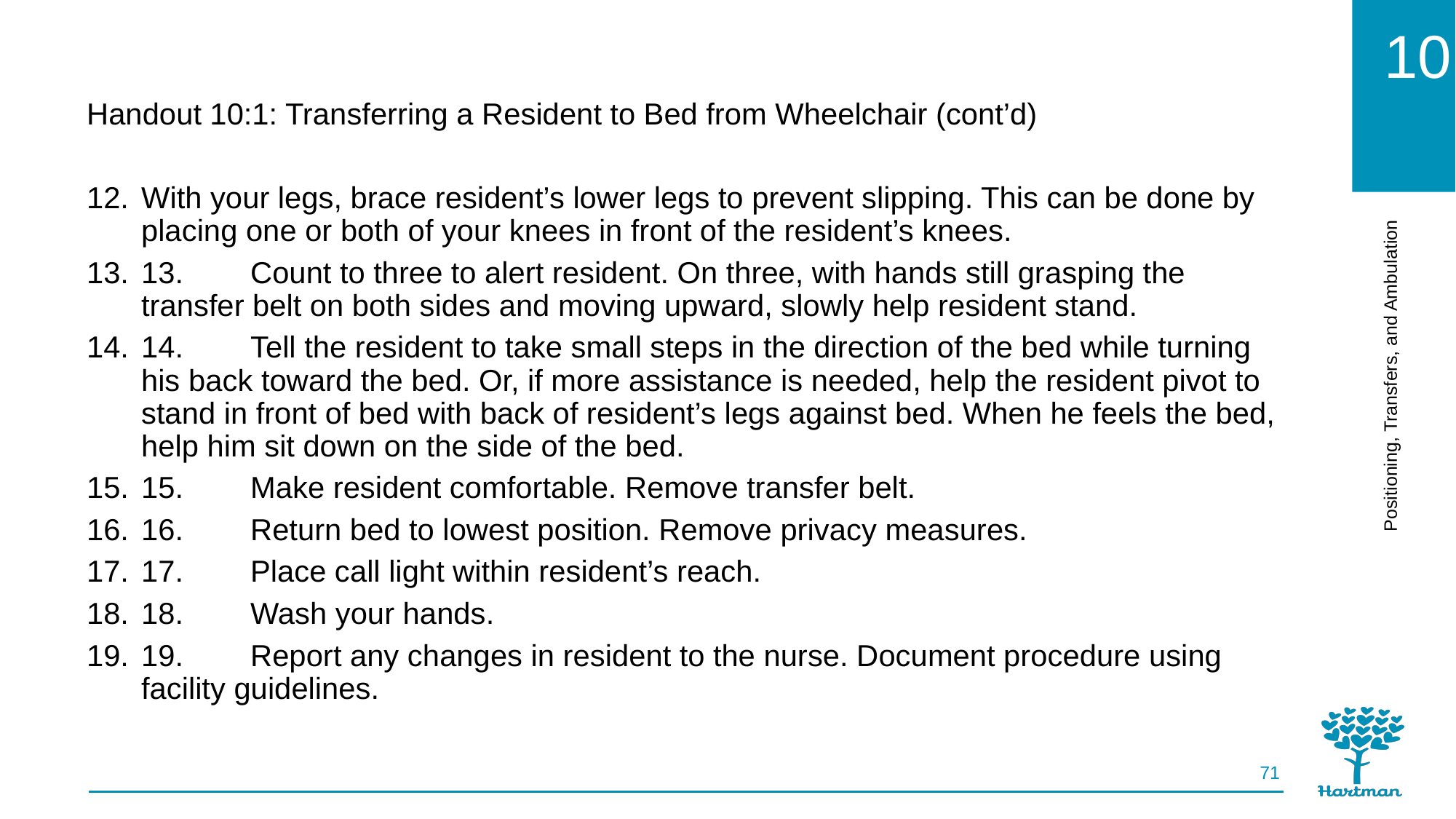

Handout 10:1: Transferring a Resident to Bed from Wheelchair (cont’d)

With your legs, brace resident’s lower legs to prevent slipping. This can be done by placing one or both of your knees in front of the resident’s knees.
13.	Count to three to alert resident. On three, with hands still grasping the transfer belt on both sides and moving upward, slowly help resident stand.
14.	Tell the resident to take small steps in the direction of the bed while turning his back toward the bed. Or, if more assistance is needed, help the resident pivot to stand in front of bed with back of resident’s legs against bed. When he feels the bed, help him sit down on the side of the bed.
15.	Make resident comfortable. Remove transfer belt.
16.	Return bed to lowest position. Remove privacy measures.
17.	Place call light within resident’s reach.
18.	Wash your hands.
19.	Report any changes in resident to the nurse. Document procedure using facility guidelines.

71